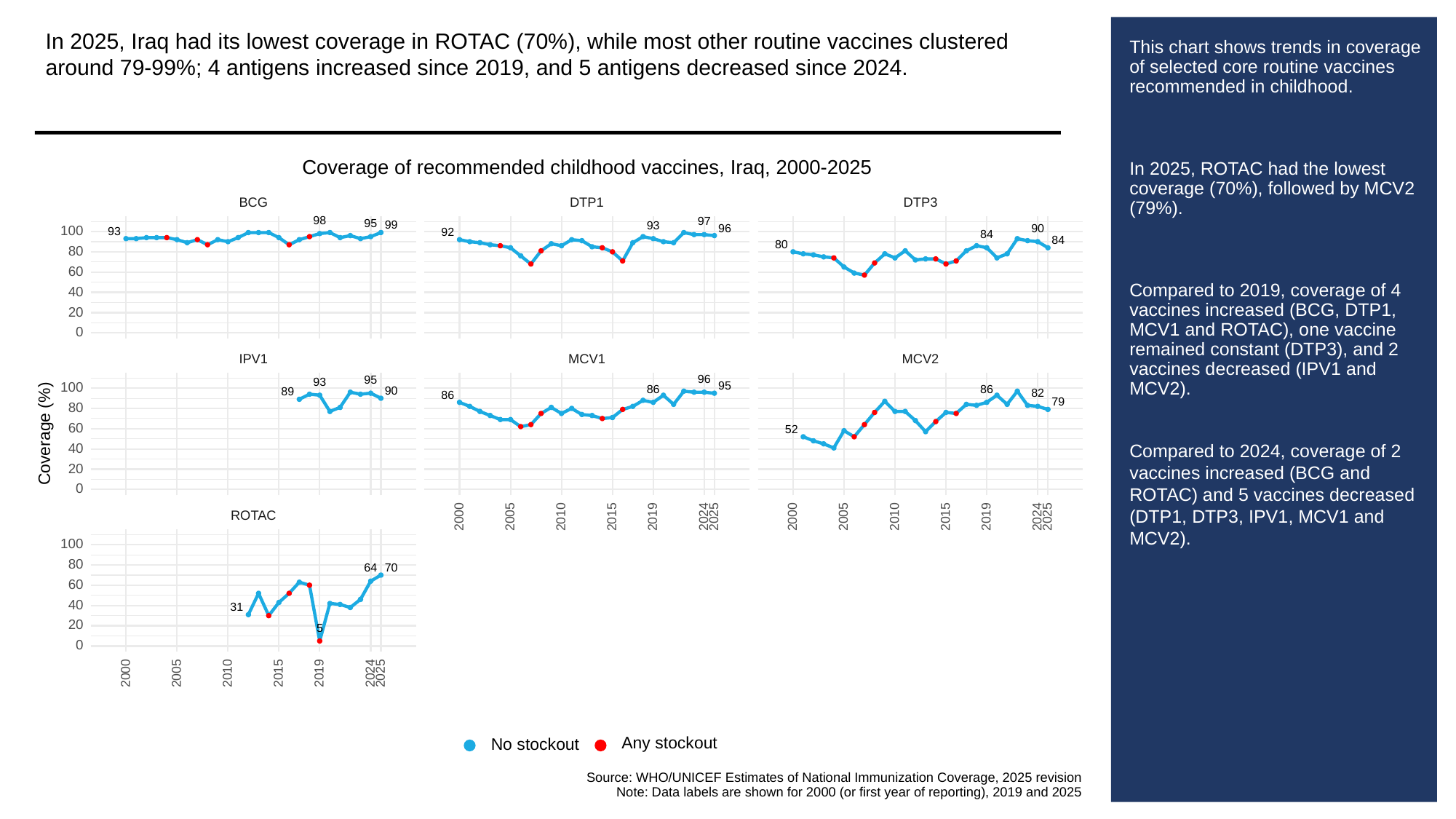

In 2025, Iraq had its lowest coverage in ROTAC (70%), while most other routine vaccines clustered around 79-99%; 4 antigens increased since 2019, and 5 antigens decreased since 2024.
# This chart shows trends in coverage of selected core routine vaccines recommended in childhood.

In 2025, ROTAC had the lowest coverage (70%), followed by MCV2 (79%).

Compared to 2019, coverage of 4 vaccines increased (BCG, DTP1, MCV1 and ROTAC), one vaccine remained constant (DTP3), and 2 vaccines decreased (IPV1 and MCV2).

Compared to 2024, coverage of 2 vaccines increased (BCG and ROTAC) and 5 vaccines decreased (DTP1, DTP3, IPV1, MCV1 and MCV2).

Coverage of recommended childhood vaccines, Iraq, 2000-2025
BCG
DTP3
DTP1

98
97
95

99
93
96
90
100
93
92

84

84

80

80

60

40

20

0

MCV1
MCV2
IPV1

96
95

93
95
100
86
86
90

89

82

86

79

80

60

52
Coverage (%)

40

20

0

ROTAC
2000
2005
2010
2015
2019
2024
2025
2000
2005
2010
2015
2019
2024
2025

100

80
70
64

60

40

31

20
5

0

2000
2005
2010
2015
2019
2024
2025
Any stockout
No stockout

Source: WHO/UNICEF Estimates of National Immunization Coverage, 2025 revision
Note: Data labels are shown for 2000 (or first year of reporting), 2019 and 2025